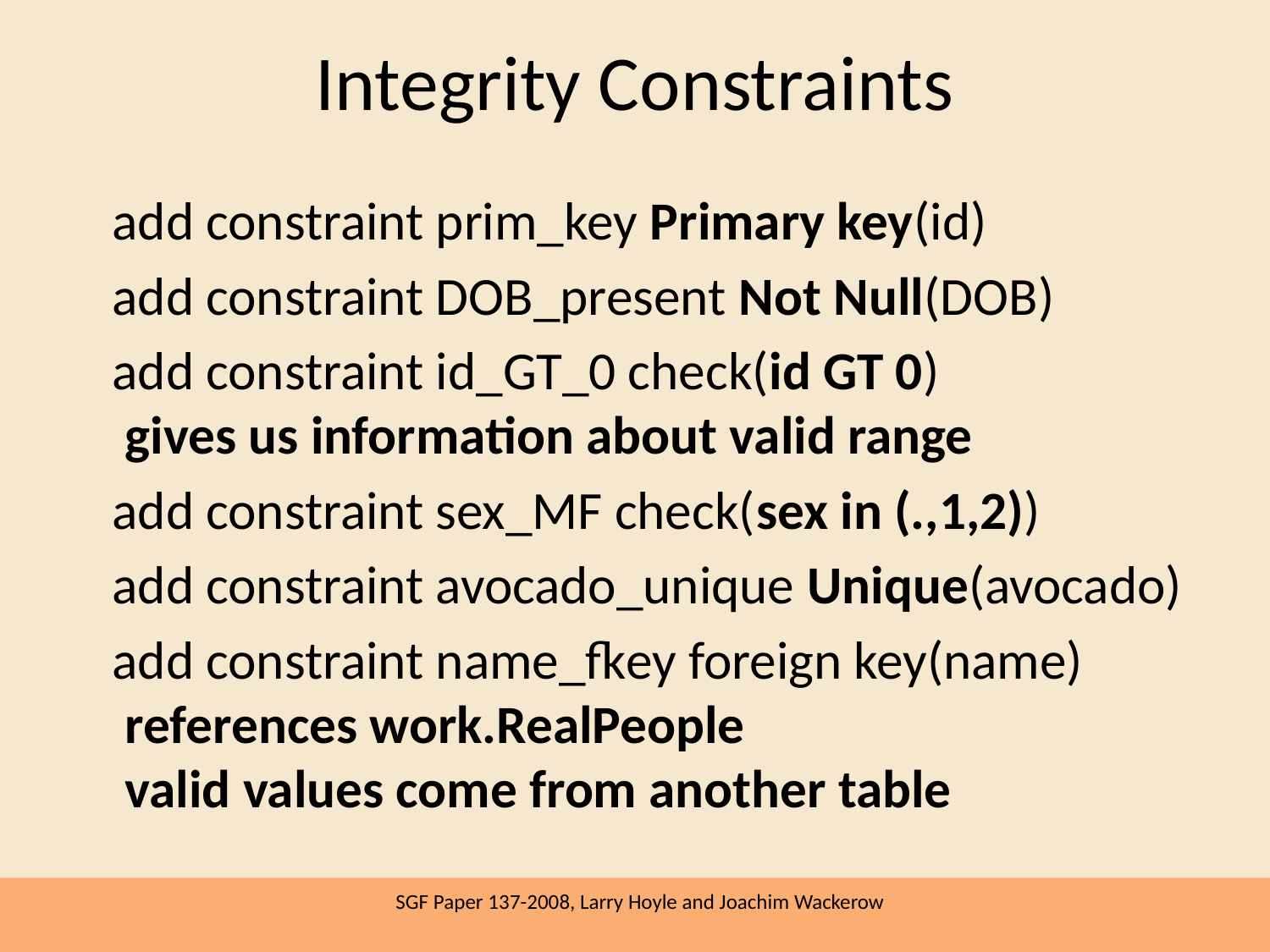

# Integrity Constraints
   add constraint prim_key Primary key(id)
   add constraint DOB_present Not Null(DOB)
   add constraint id_GT_0 check(id GT 0)
gives us information about valid range
   add constraint sex_MF check(sex in (.,1,2))
   add constraint avocado_unique Unique(avocado)
   add constraint name_fkey foreign key(name) references work.RealPeople
valid values come from another table

SGF Paper 137-2008, Larry Hoyle and Joachim Wackerow